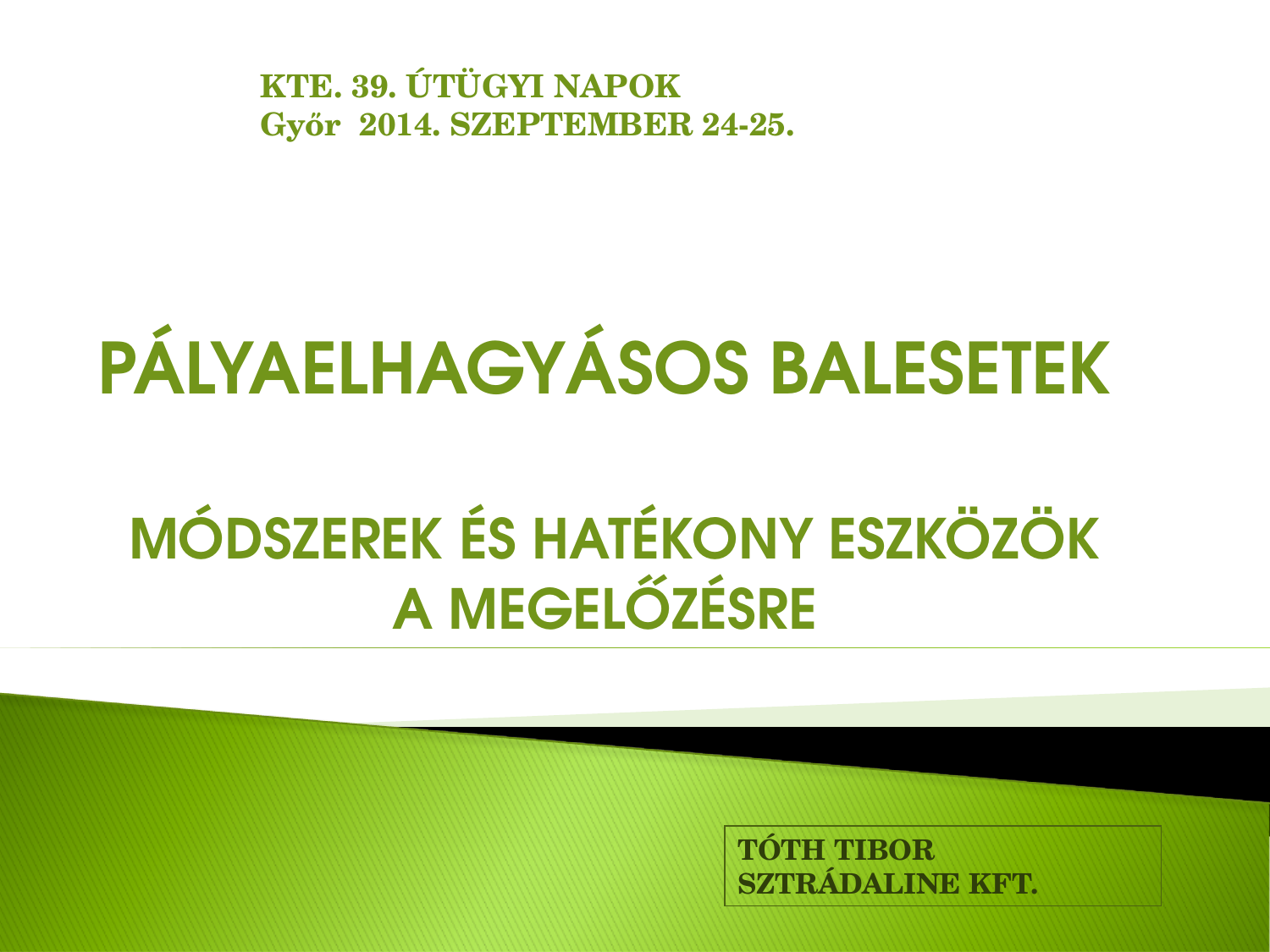

KTE. 39. ÚTÜGYI NAPOK
Győr  2014. SZEPTEMBER 24-25.
PÁLYAELHAGYÁSOS BALESETEK
 MÓDSZEREK ÉS HATÉKONY ESZKÖZÖK A MEGELŐZÉSRE
TÓTH TIBOR
SZTRÁDALINE KFT.